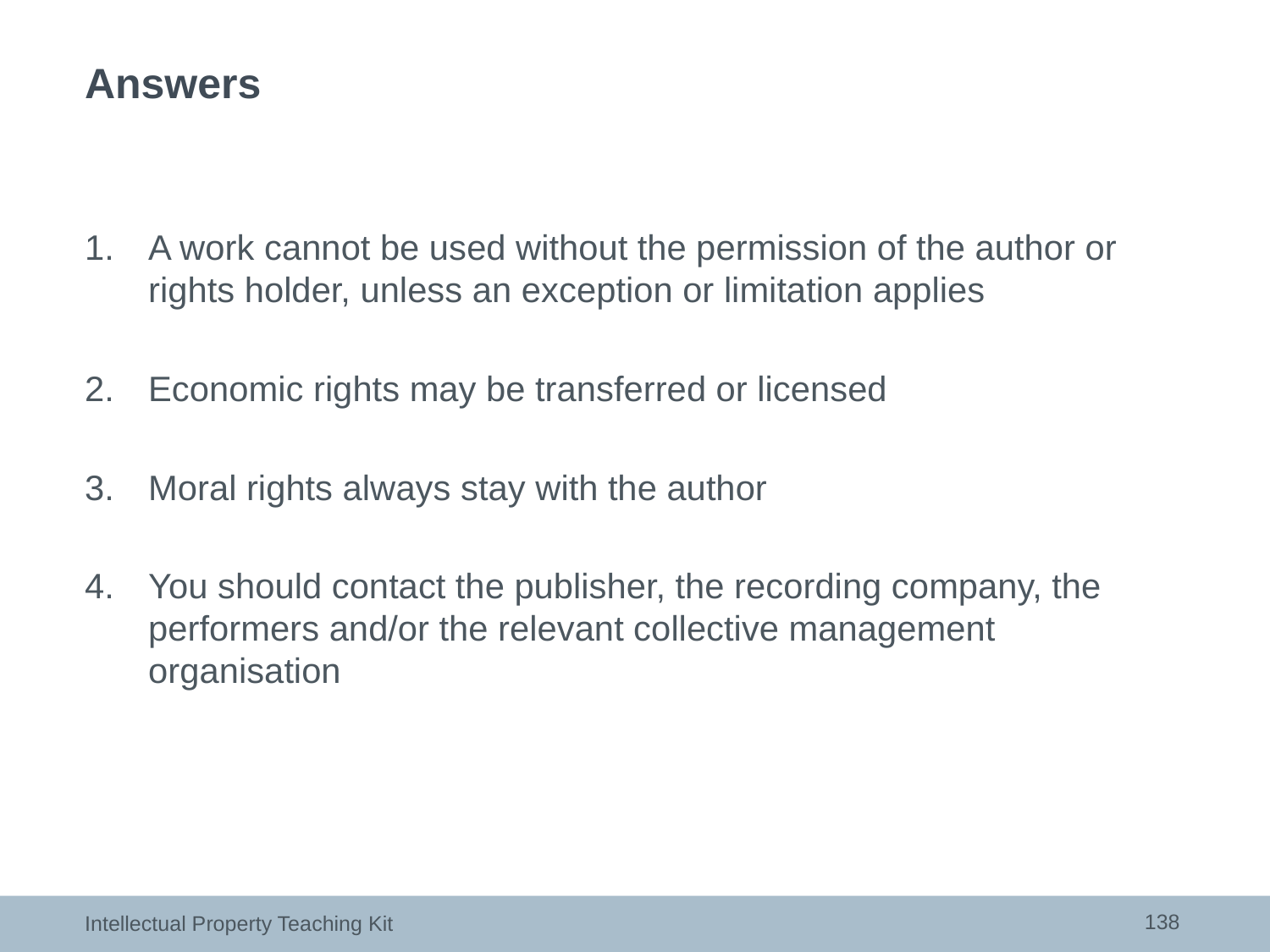

# Answers
A work cannot be used without the permission of the author or rights holder, unless an exception or limitation applies

Economic rights may be transferred or licensed

Moral rights always stay with the author

You should contact the publisher, the recording company, the performers and/or the relevant collective management organisation

138
Intellectual Property Teaching Kit